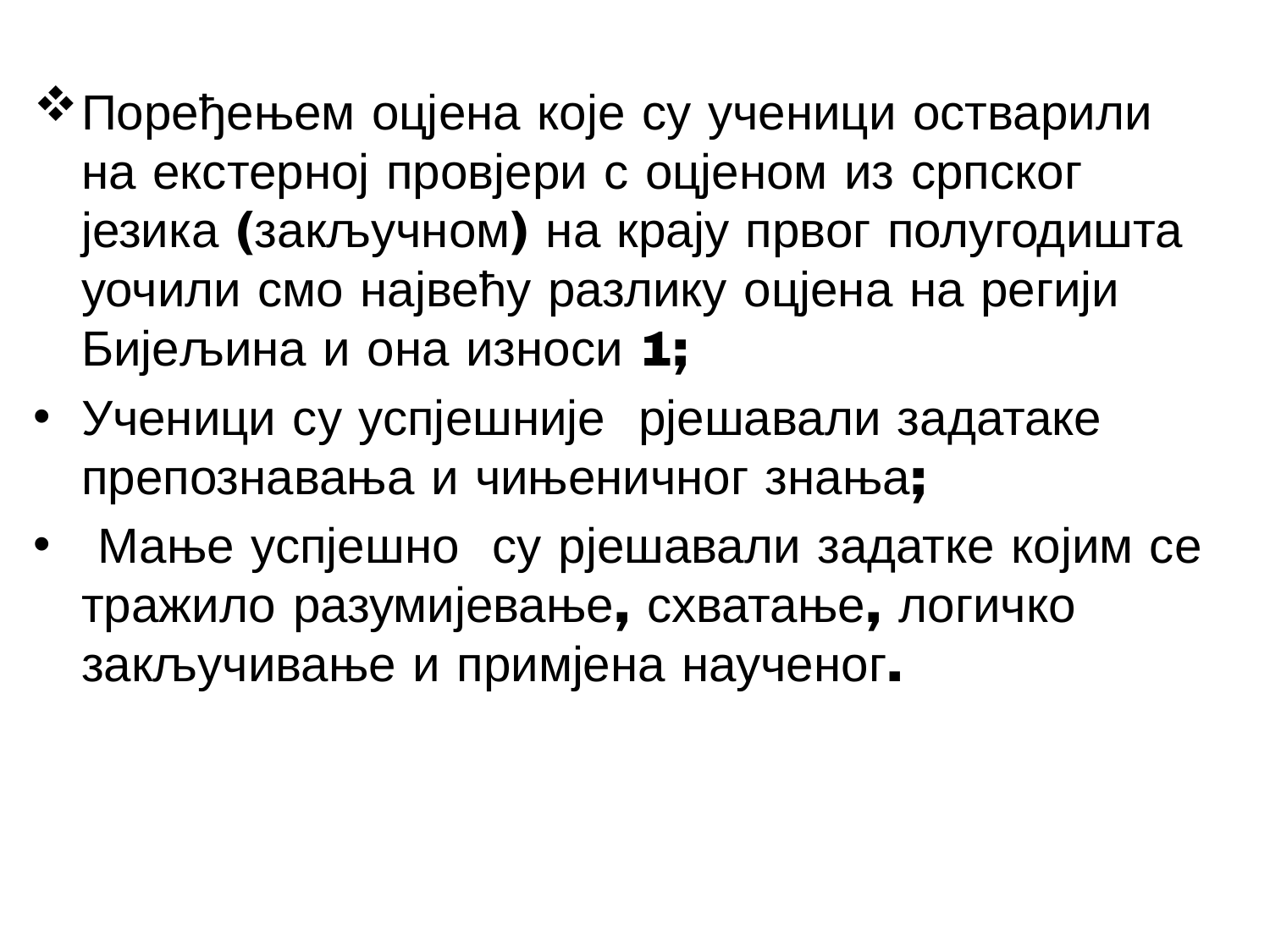

Поређењем оцјена које су ученици остварили  на екстерној провјери с оцјеном из српског језика (закључном) на крају првог полугодишта уочили смо највећу разлику оцјена на регији Бијељина и она износи 1;
Ученици су успјешније  рјешавали задатаке препознавања и чињеничног знања;
 Мање успјешно  су рјешавали задатке којим се тражило разумијевање, схватање, логичко закључивање и примјена наученог.